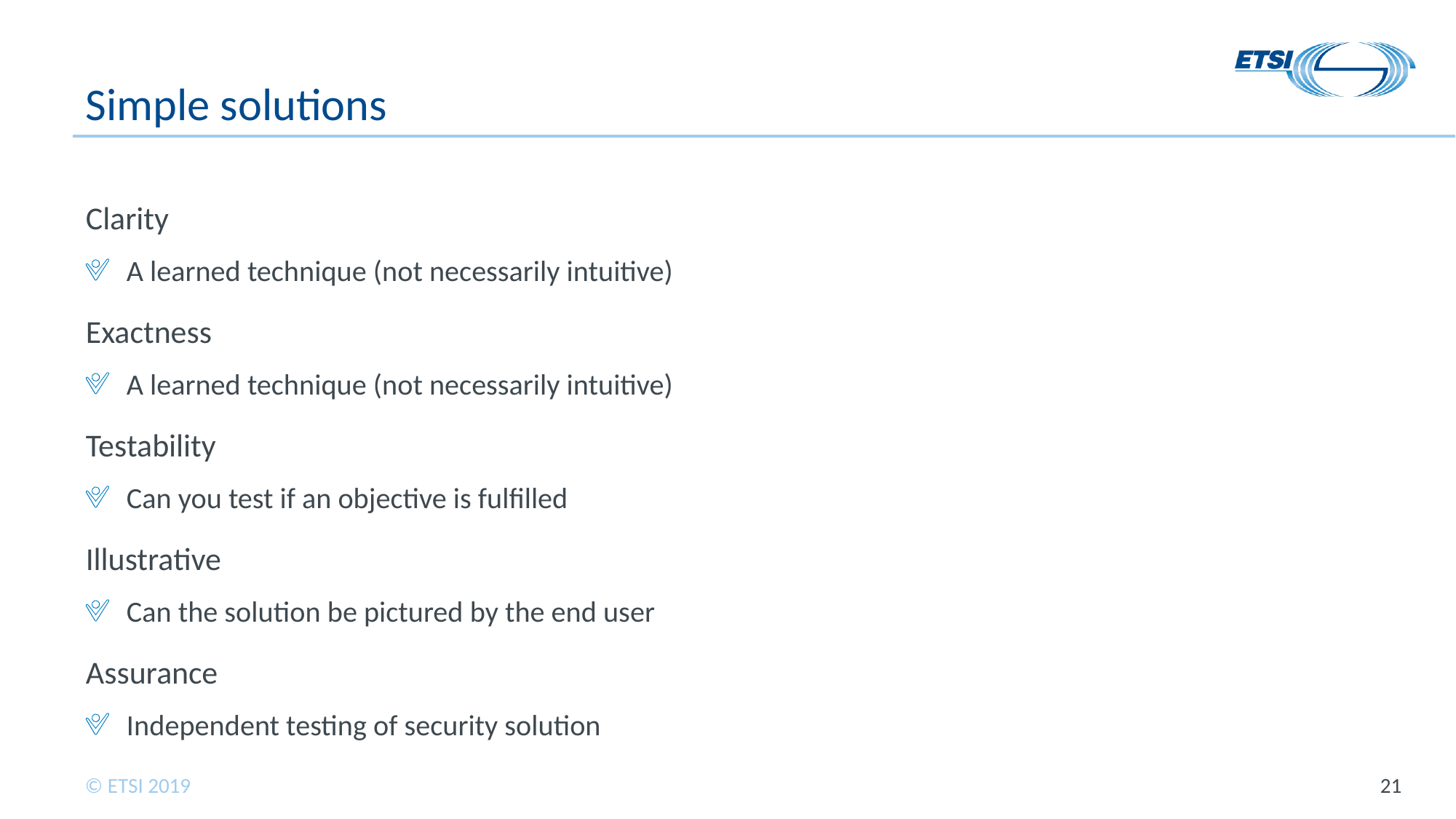

# Simple solutions
Clarity
A learned technique (not necessarily intuitive)
Exactness
A learned technique (not necessarily intuitive)
Testability
Can you test if an objective is fulfilled
Illustrative
Can the solution be pictured by the end user
Assurance
Independent testing of security solution